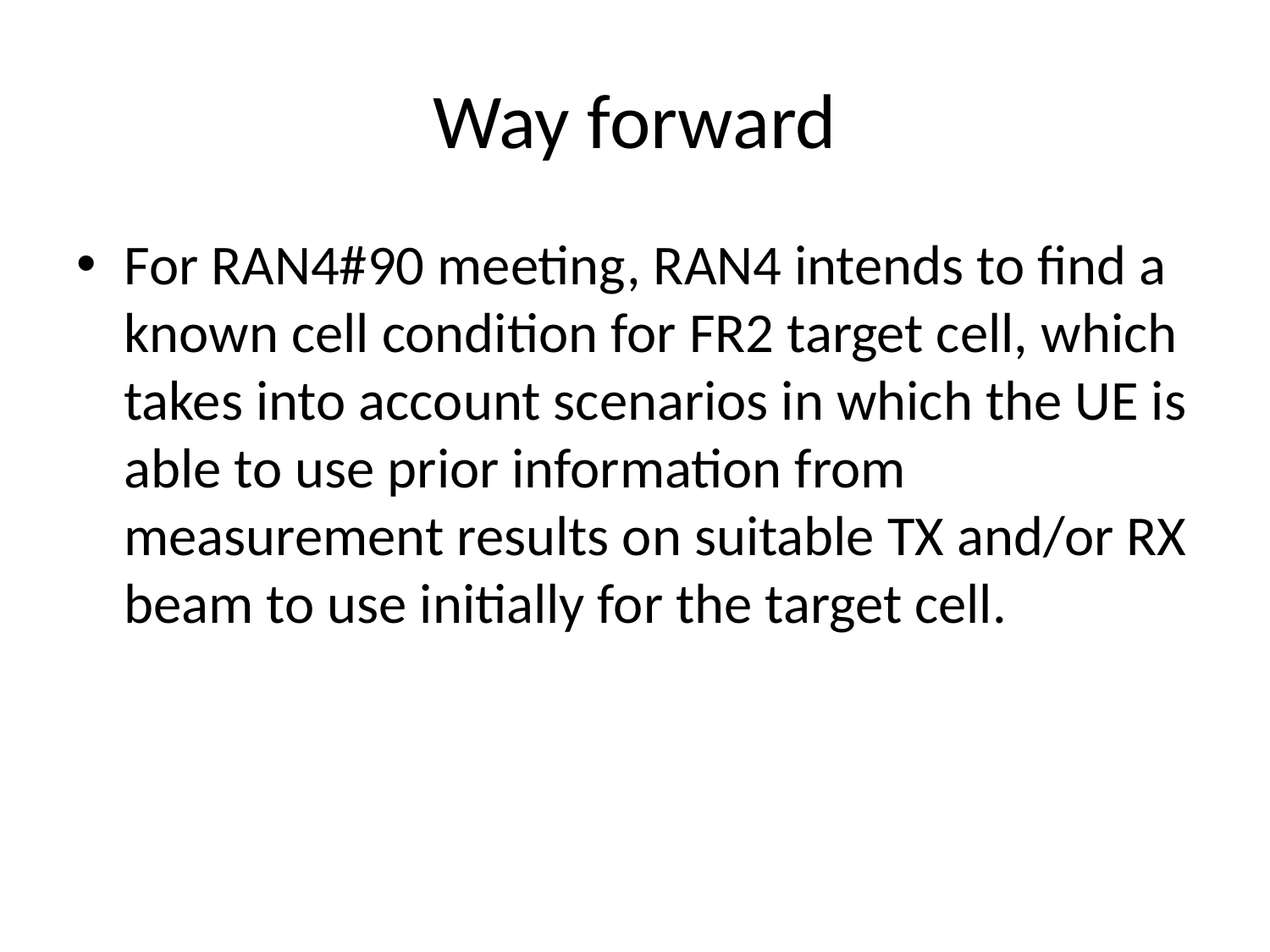

# Way forward
For RAN4#90 meeting, RAN4 intends to find a known cell condition for FR2 target cell, which takes into account scenarios in which the UE is able to use prior information from measurement results on suitable TX and/or RX beam to use initially for the target cell.